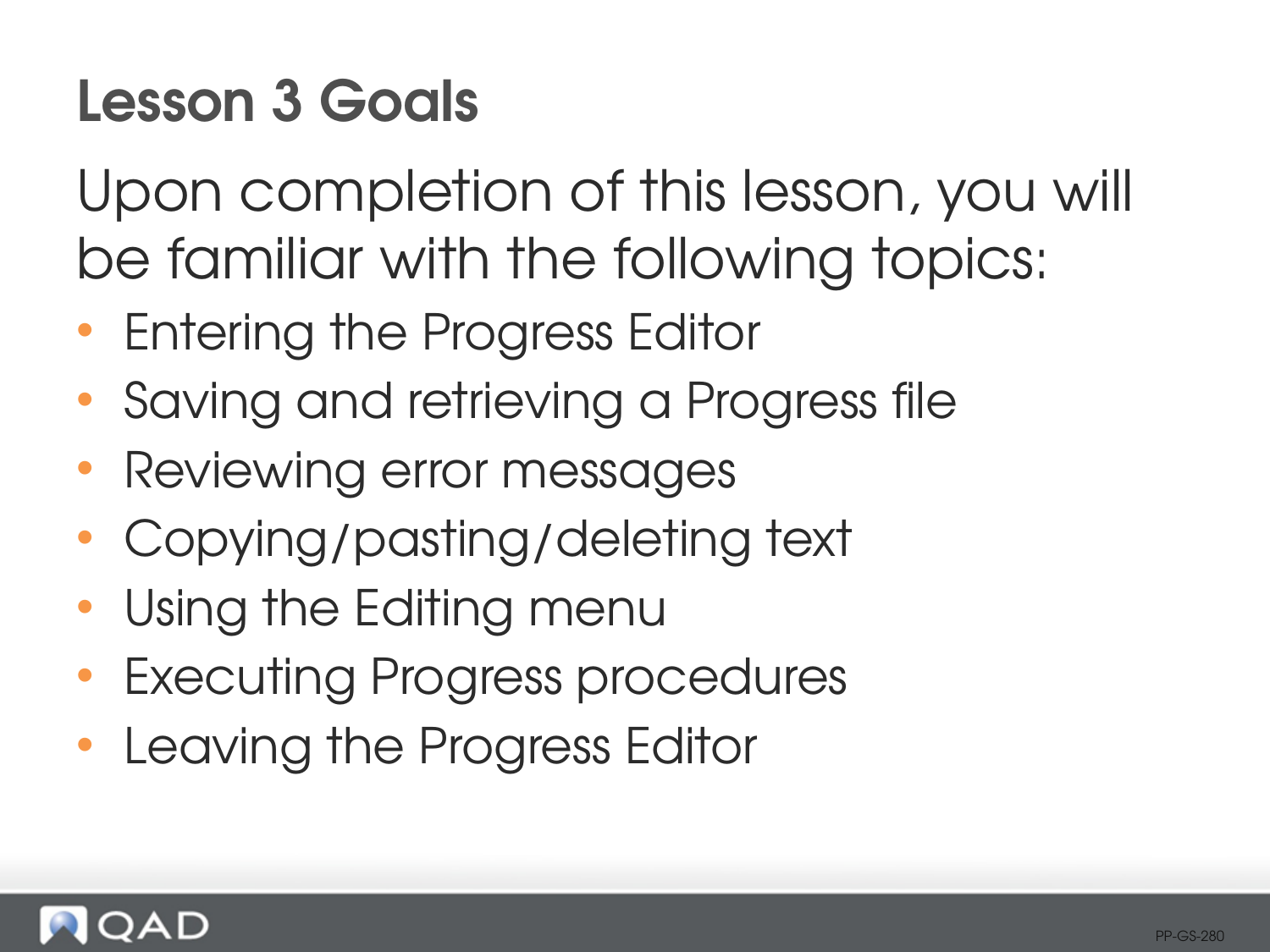

# Lesson 3 Goals
Upon completion of this lesson, you will be familiar with the following topics:
Entering the Progress Editor
Saving and retrieving a Progress file
Reviewing error messages
Copying/pasting/deleting text
Using the Editing menu
Executing Progress procedures
Leaving the Progress Editor

PP-GS-280